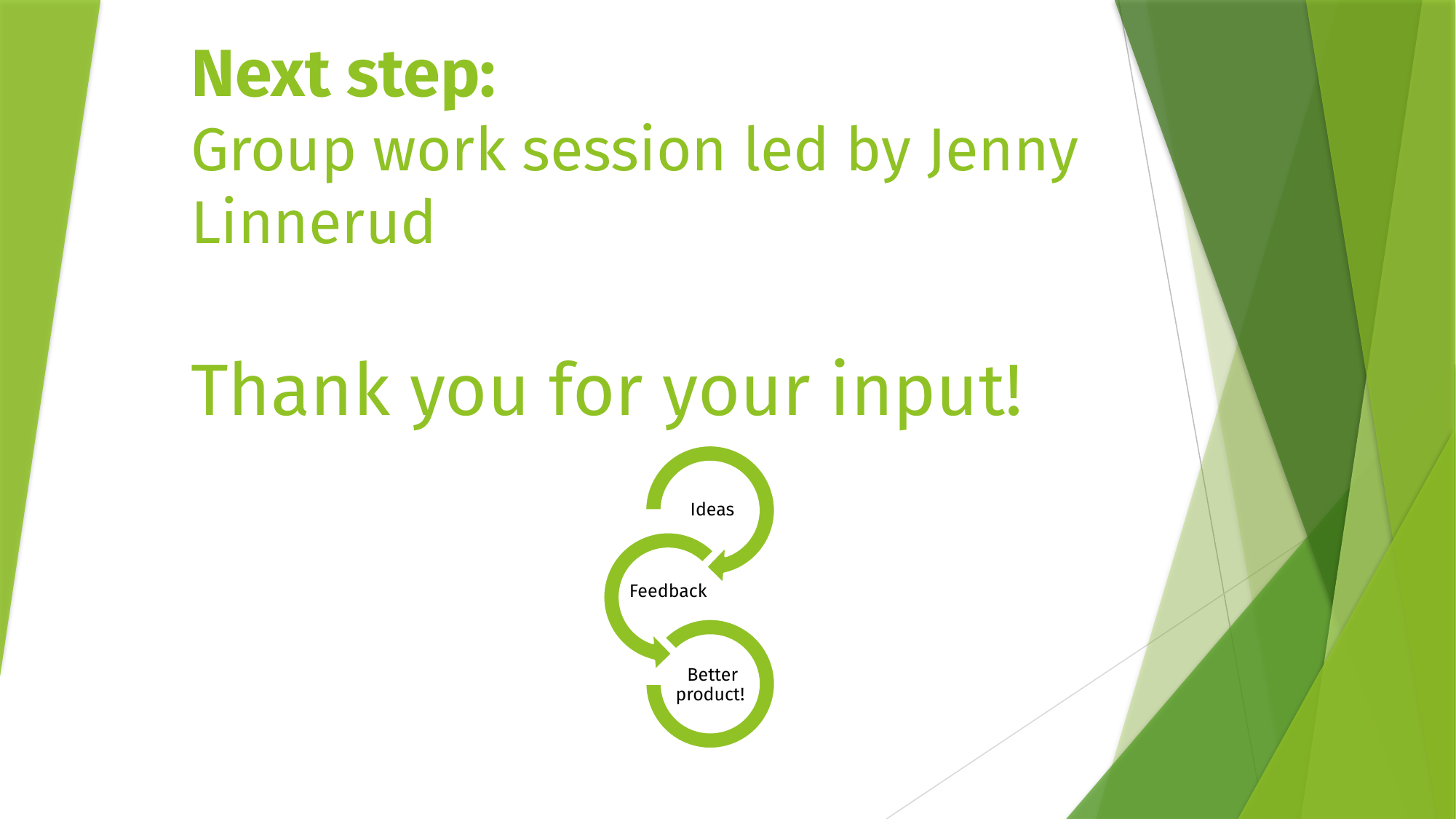

# Next step: Group work session led by Jenny Linnerud Thank you for your input!
 Ideas
 Feedback
 Better product!